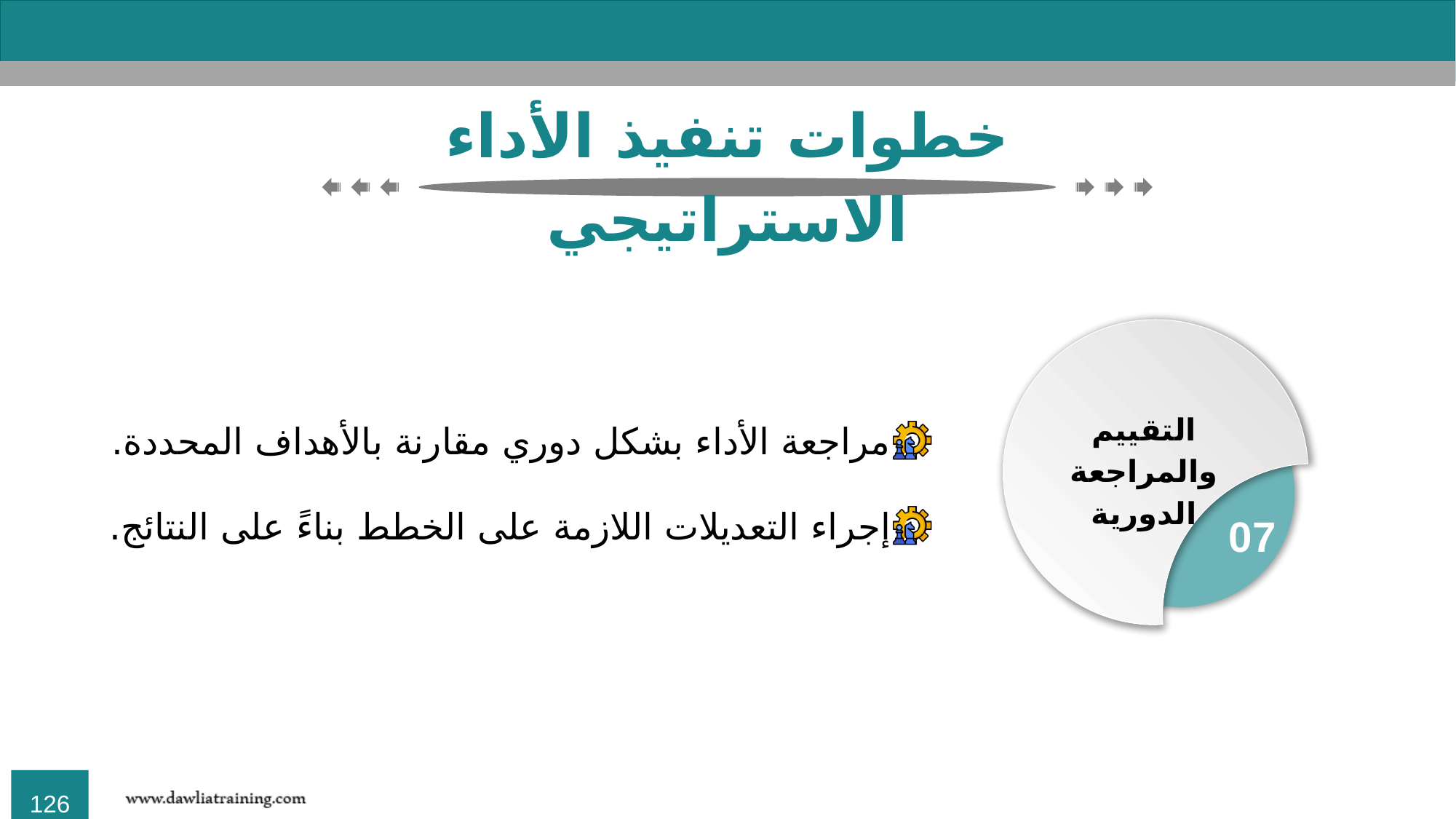

خطوات تنفيذ الأداء الاستراتيجي

التقييم والمراجعة الدورية

07
مراجعة الأداء بشكل دوري مقارنة بالأهداف المحددة.
إجراء التعديلات اللازمة على الخطط بناءً على النتائج.

تعزيز ثقافة التنفيذ
08